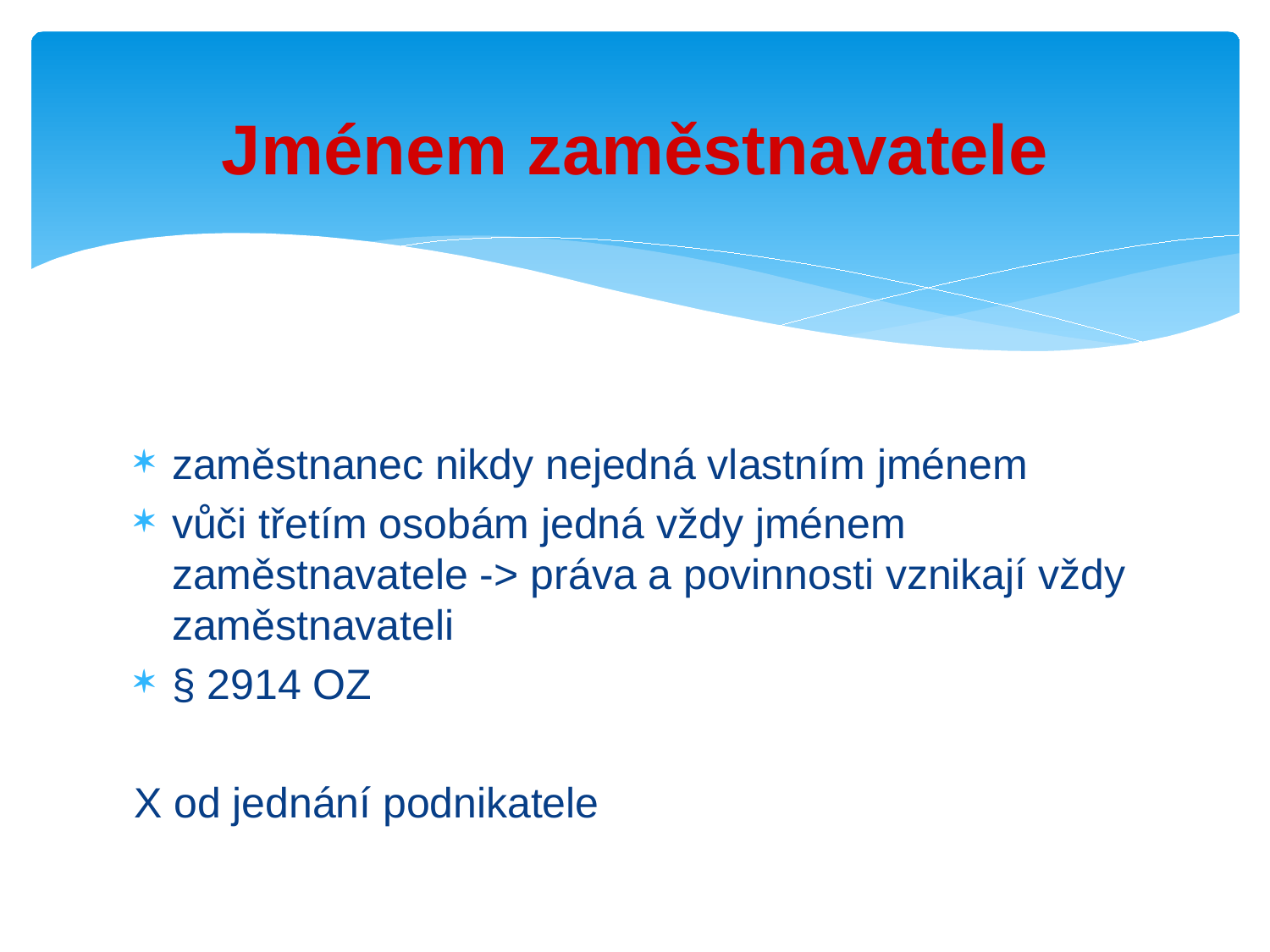

# Jménem zaměstnavatele

zaměstnanec nikdy nejedná vlastním jménem
vůči třetím osobám jedná vždy jménem zaměstnavatele -> práva a povinnosti vznikají vždy zaměstnavateli
§ 2914 OZ

X od jednání podnikatele